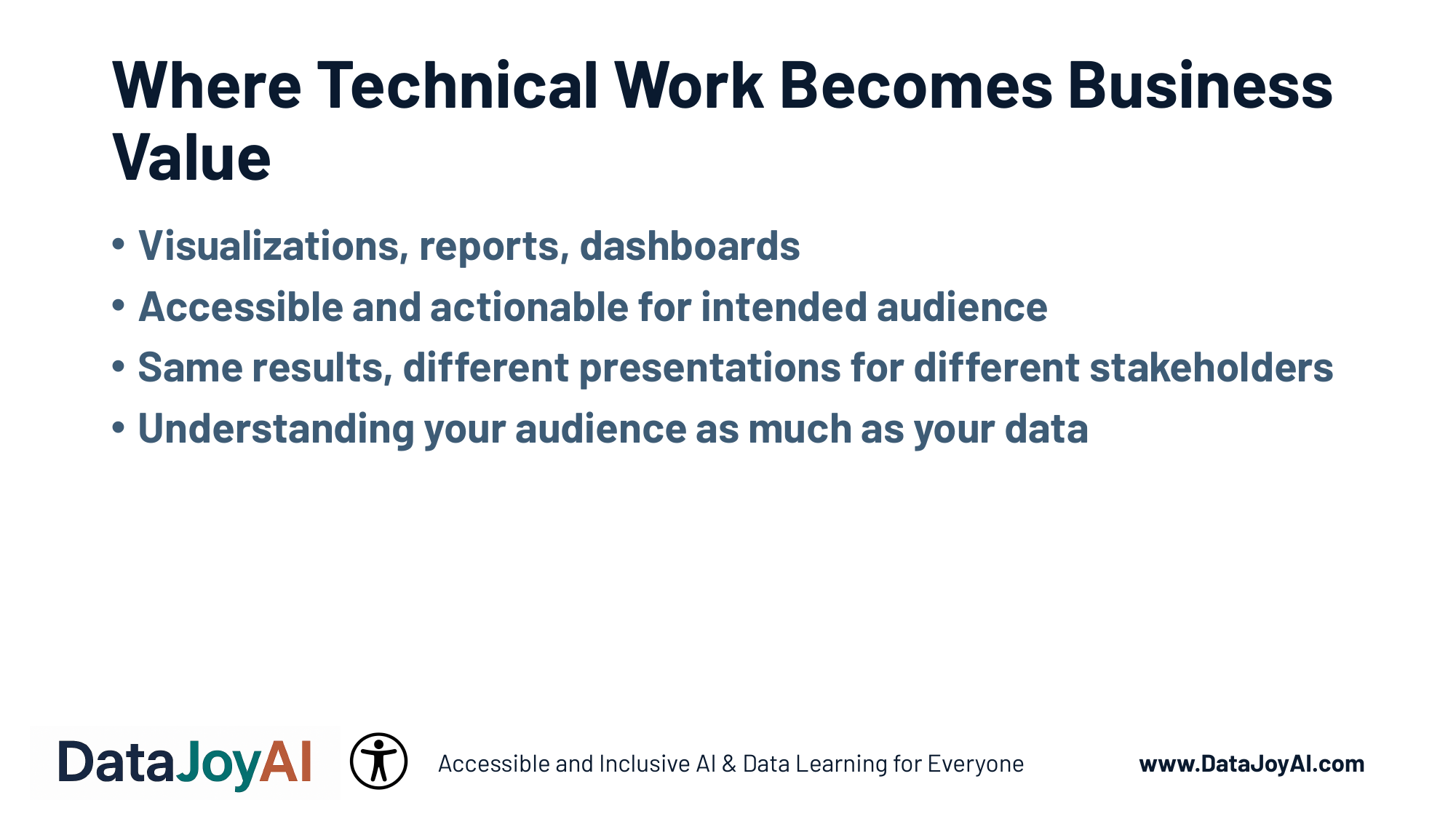

# Where Technical Work Becomes Business Value
Visualizations, reports, dashboards
Accessible and actionable for intended audience
Same results, different presentations for different stakeholders
Understanding your audience as much as your data